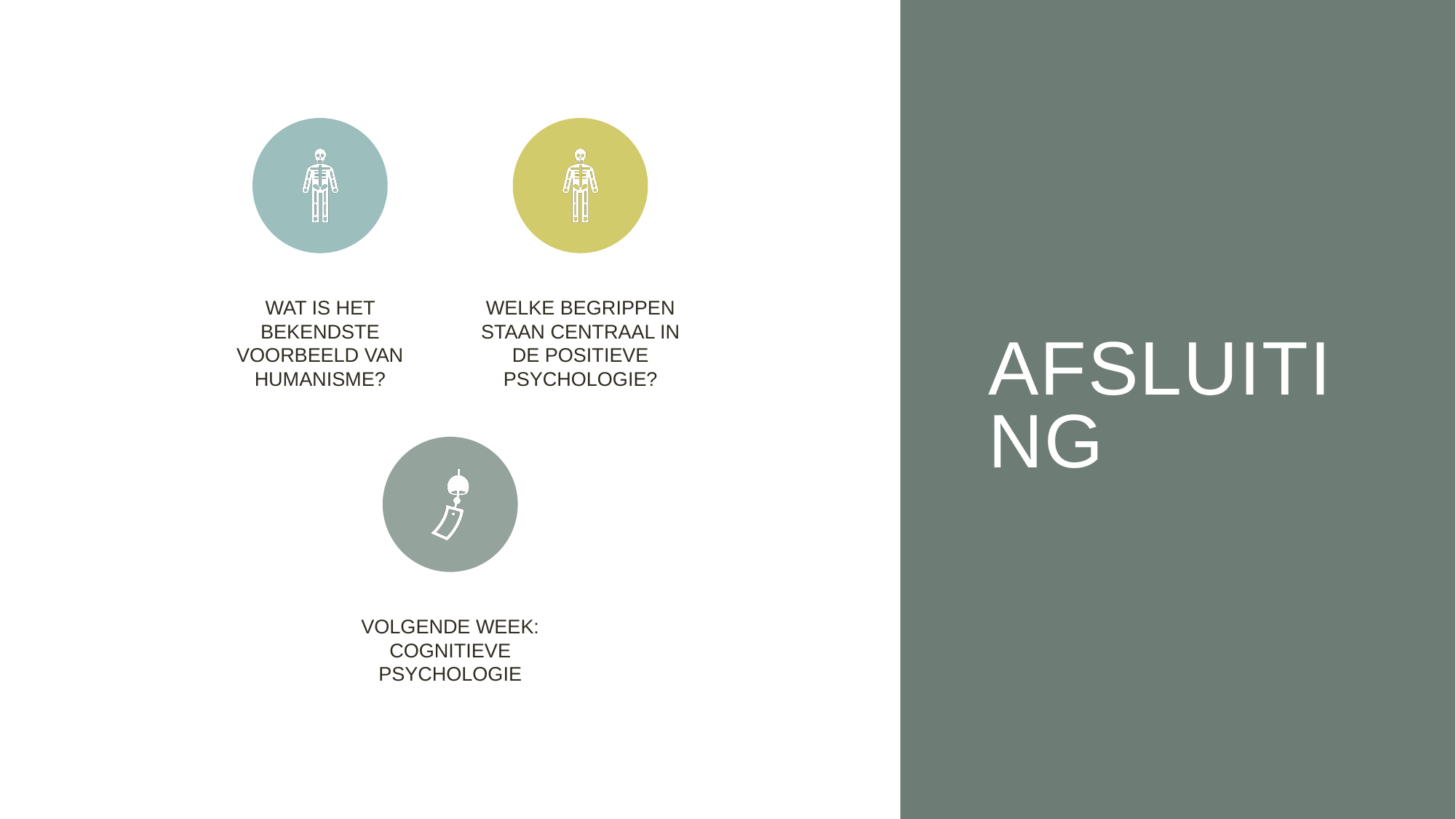

# Afsluiting
Wat is het bekendste voorbeeld van Humanisme?
Welke begrippen staan centraal in de positieve psychologie?
Volgende week: Cognitieve psychologie